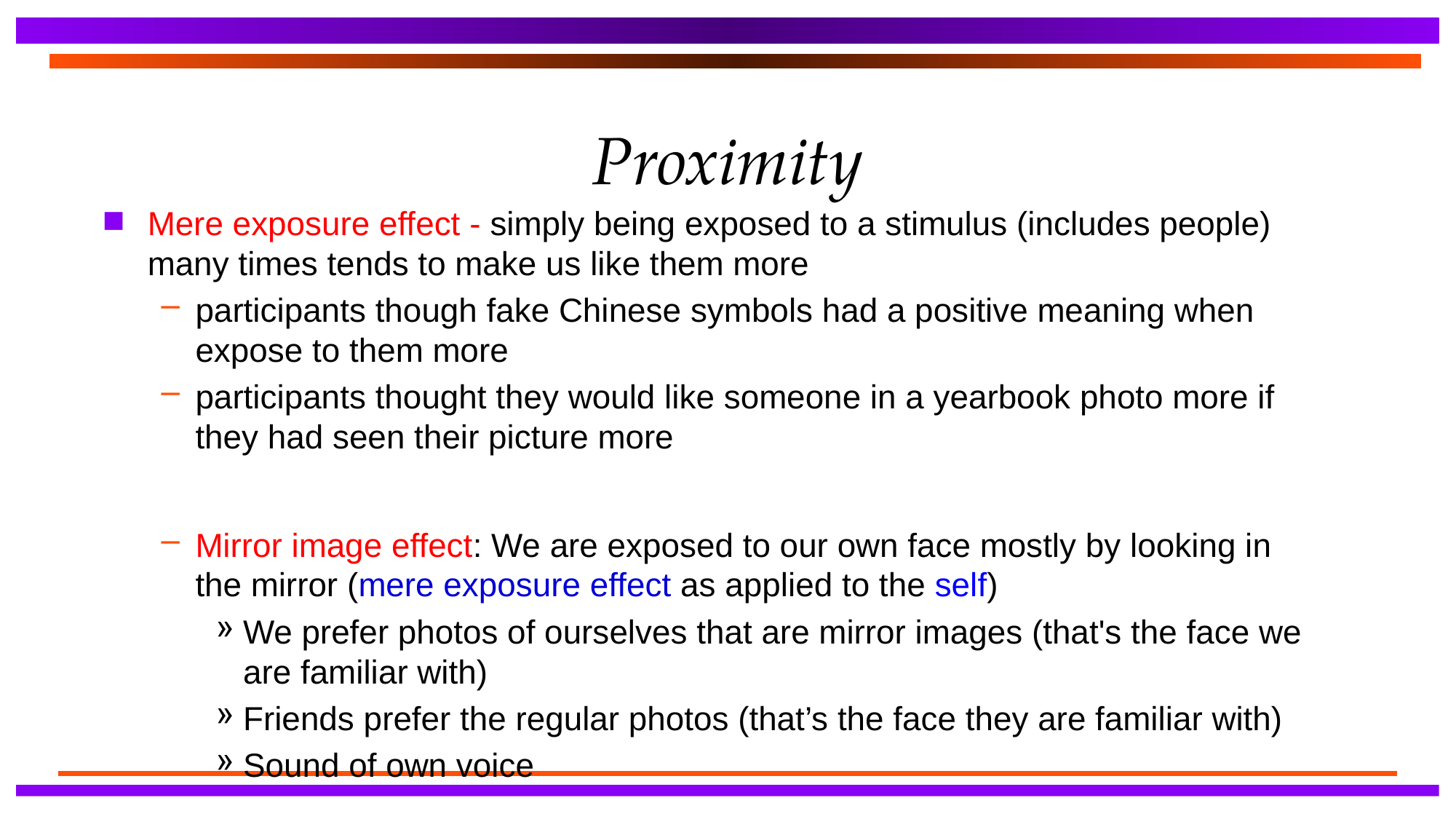

# Proximity
Mere exposure effect - simply being exposed to a stimulus (includes people) many times tends to make us like them more
participants though fake Chinese symbols had a positive meaning when expose to them more
participants thought they would like someone in a yearbook photo more if they had seen their picture more

Mirror image effect: We are exposed to our own face mostly by looking in the mirror (mere exposure effect as applied to the self)
We prefer photos of ourselves that are mirror images (that's the face we are familiar with)
Friends prefer the regular photos (that’s the face they are familiar with)
Sound of own voice